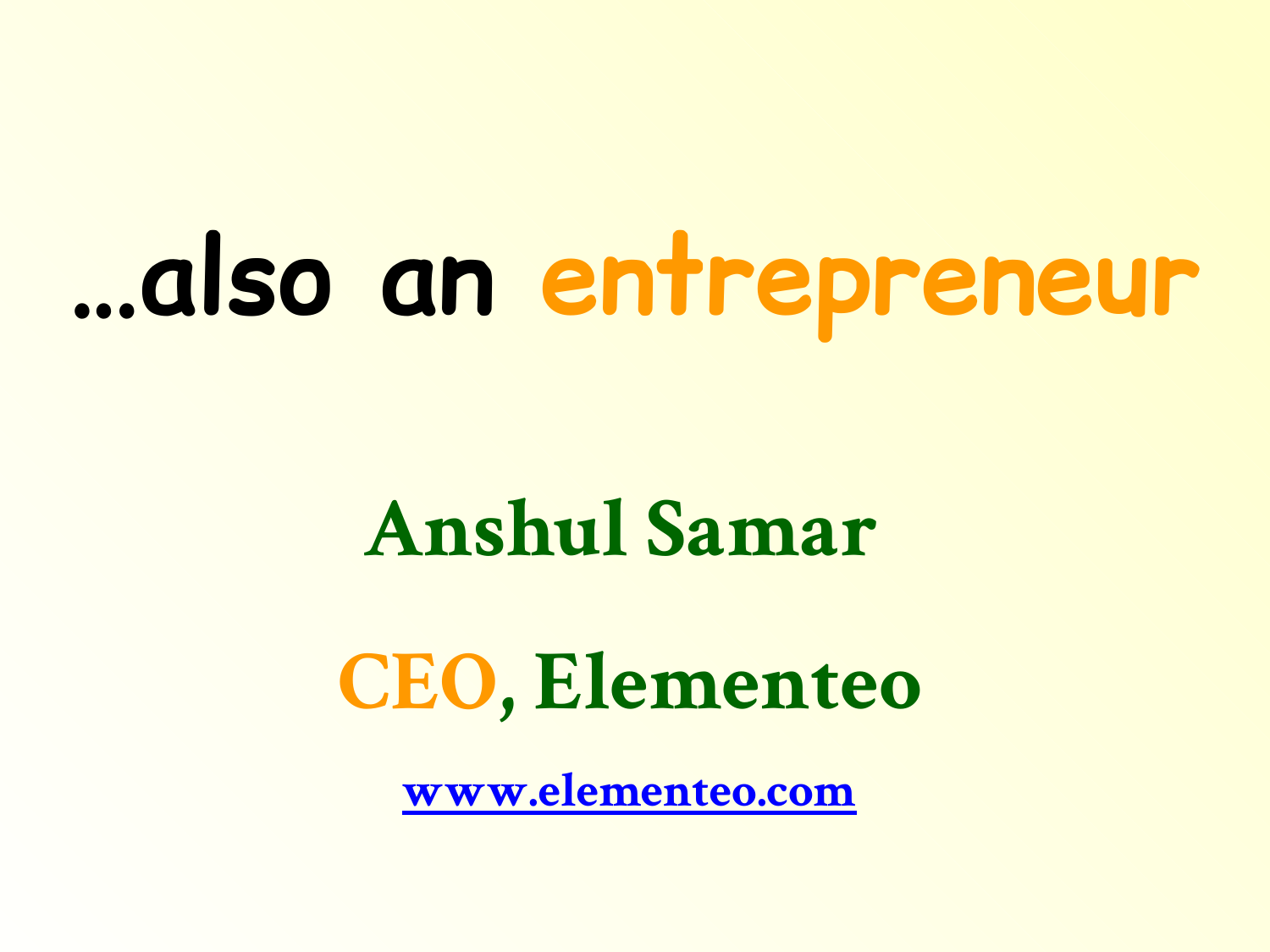

# …also an entrepreneur
Anshul Samar  CEO, Elementeo
www.elementeo.com